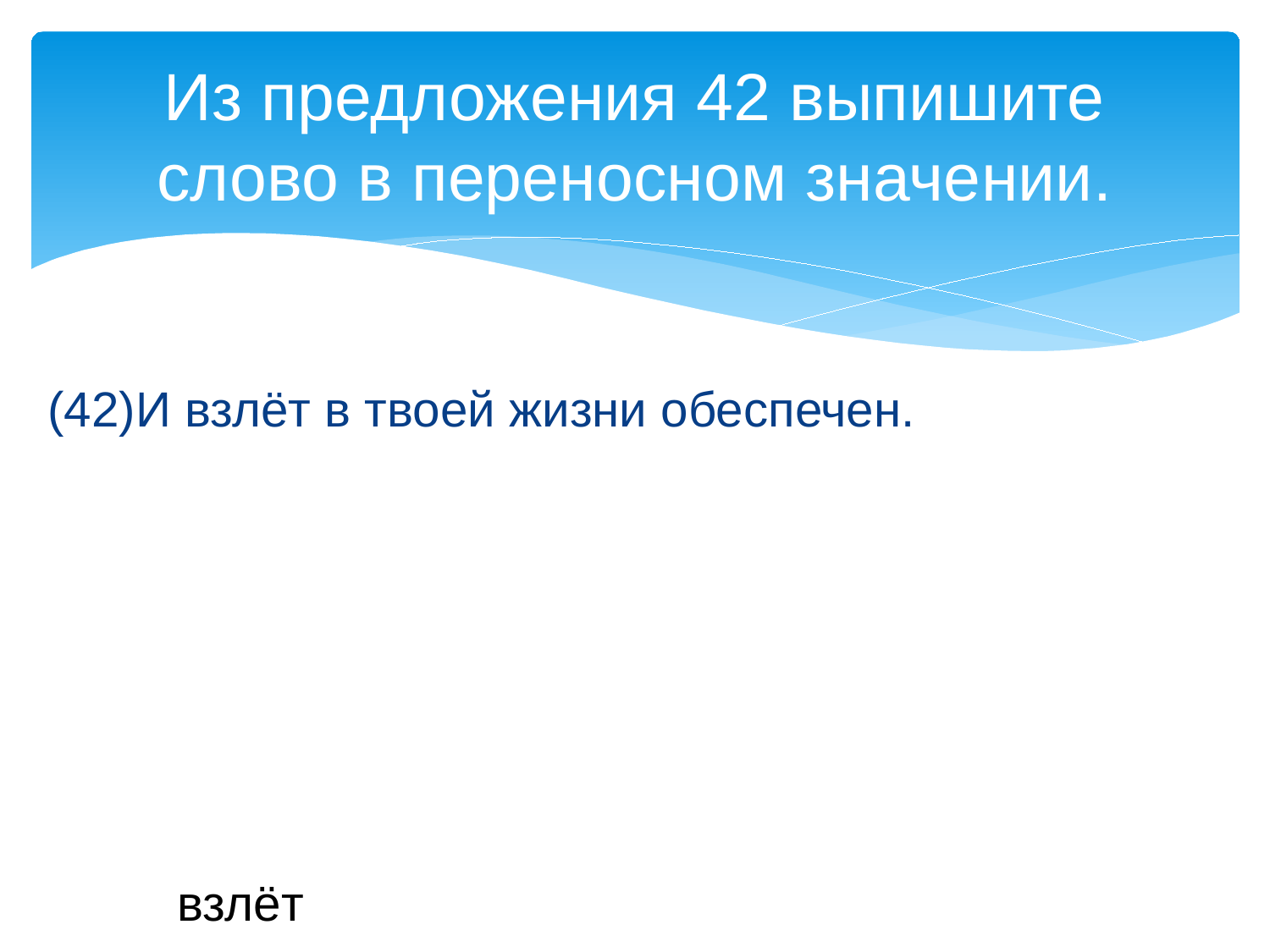

# Из предложения 42 выпишите слово в переносном значении.
(42)И взлёт в твоей жизни обеспечен.
взлёт